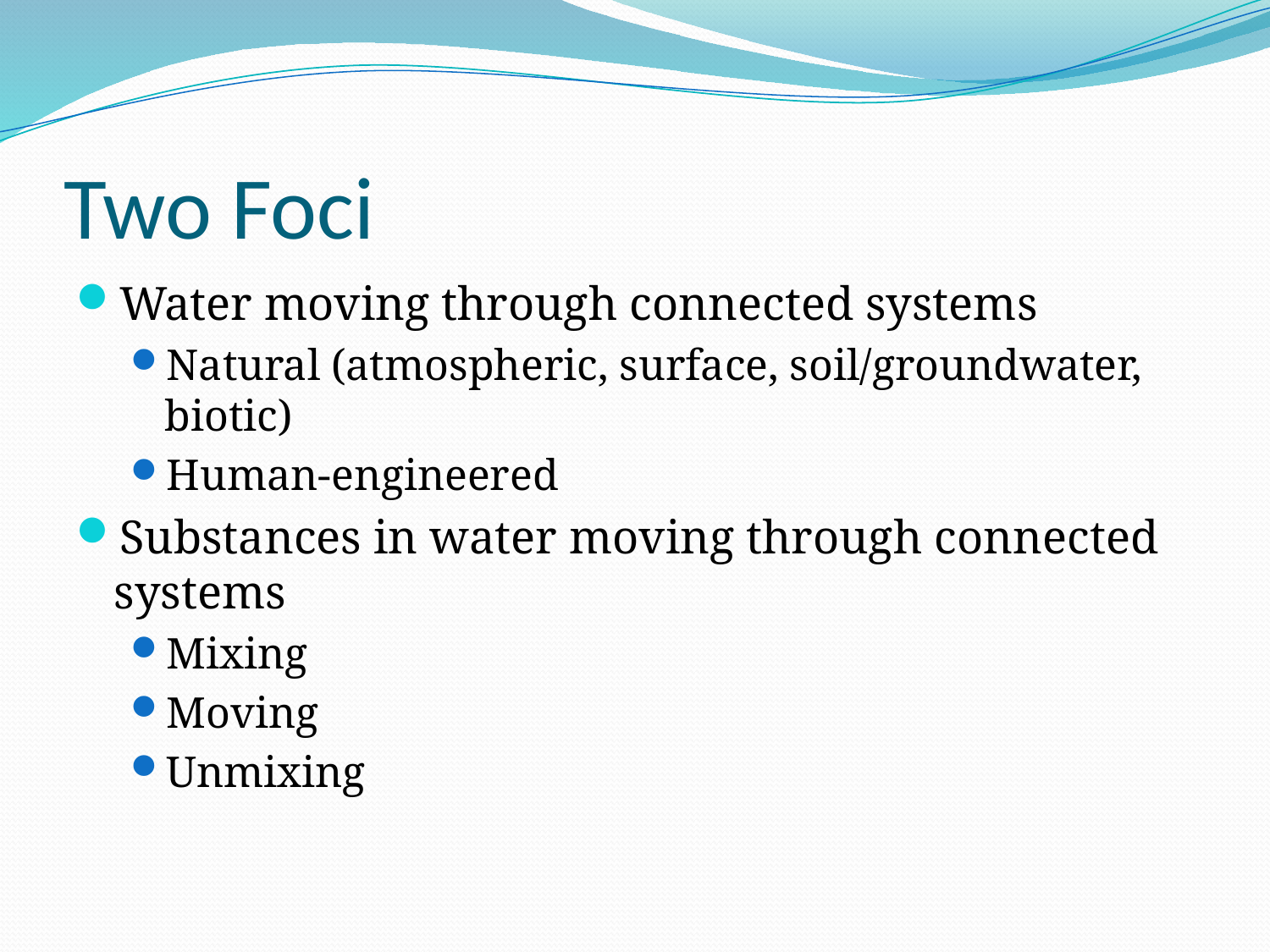

# Two Foci
Water moving through connected systems
Natural (atmospheric, surface, soil/groundwater, biotic)
Human-engineered
Substances in water moving through connected systems
Mixing
Moving
Unmixing